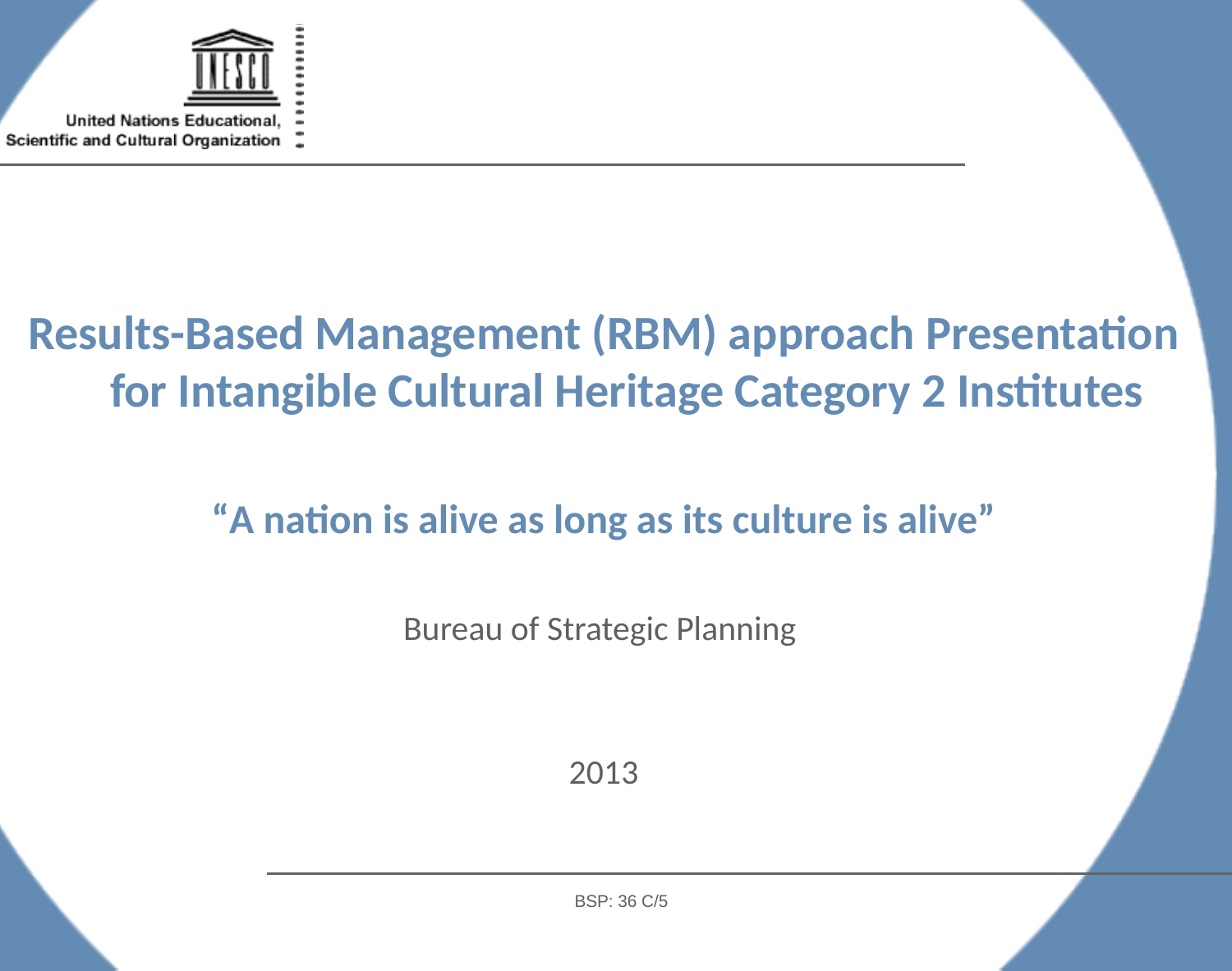

Results-Based Management (RBM) approach Presentation for Intangible Cultural Heritage Category 2 Institutes

“A nation is alive as long as its culture is alive”

Bureau of Strategic Planning

2013
BSP: 36 C/5